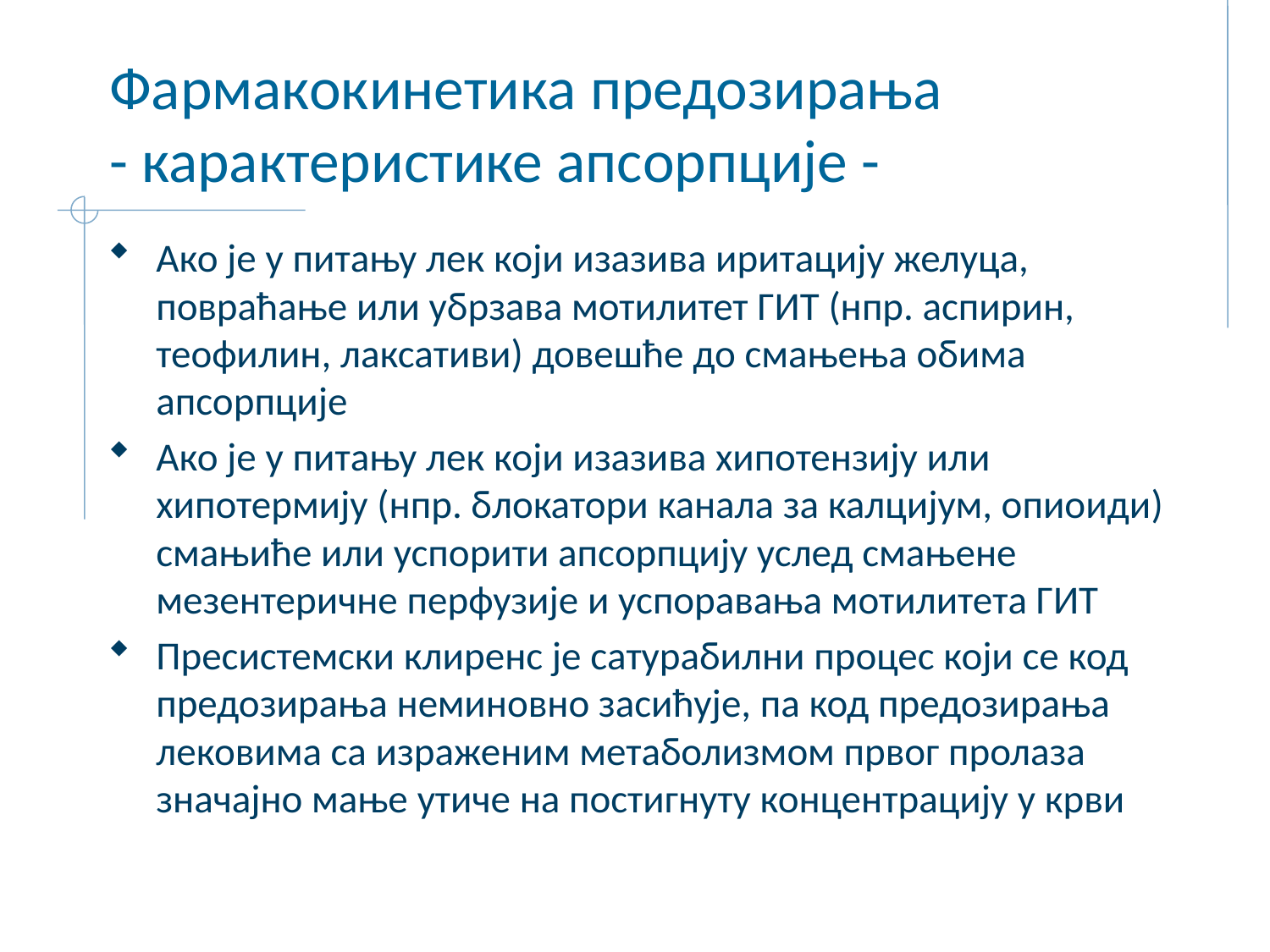

# Фармакокинетика предозирања - карактеристике апсорпције -
Ако је у питању лек који изазива иритацију желуца, повраћање или убрзава мотилитет ГИТ (нпр. аспирин, теофилин, лаксативи) довешће до смањења обима апсорпције
Ако је у питању лек који изазива хипотензију или хипотермију (нпр. блокатори канала за калцијум, опиоиди) смањиће или успорити апсорпцију услед смањене мезентеричне перфузије и успоравања мотилитета ГИТ
Пресистемски клиренс је сатурабилни процес који се код предозирања неминовно засићује, па код предозирања лековима са израженим метаболизмом првог пролаза значајно мање утиче на постигнуту концентрацију у крви